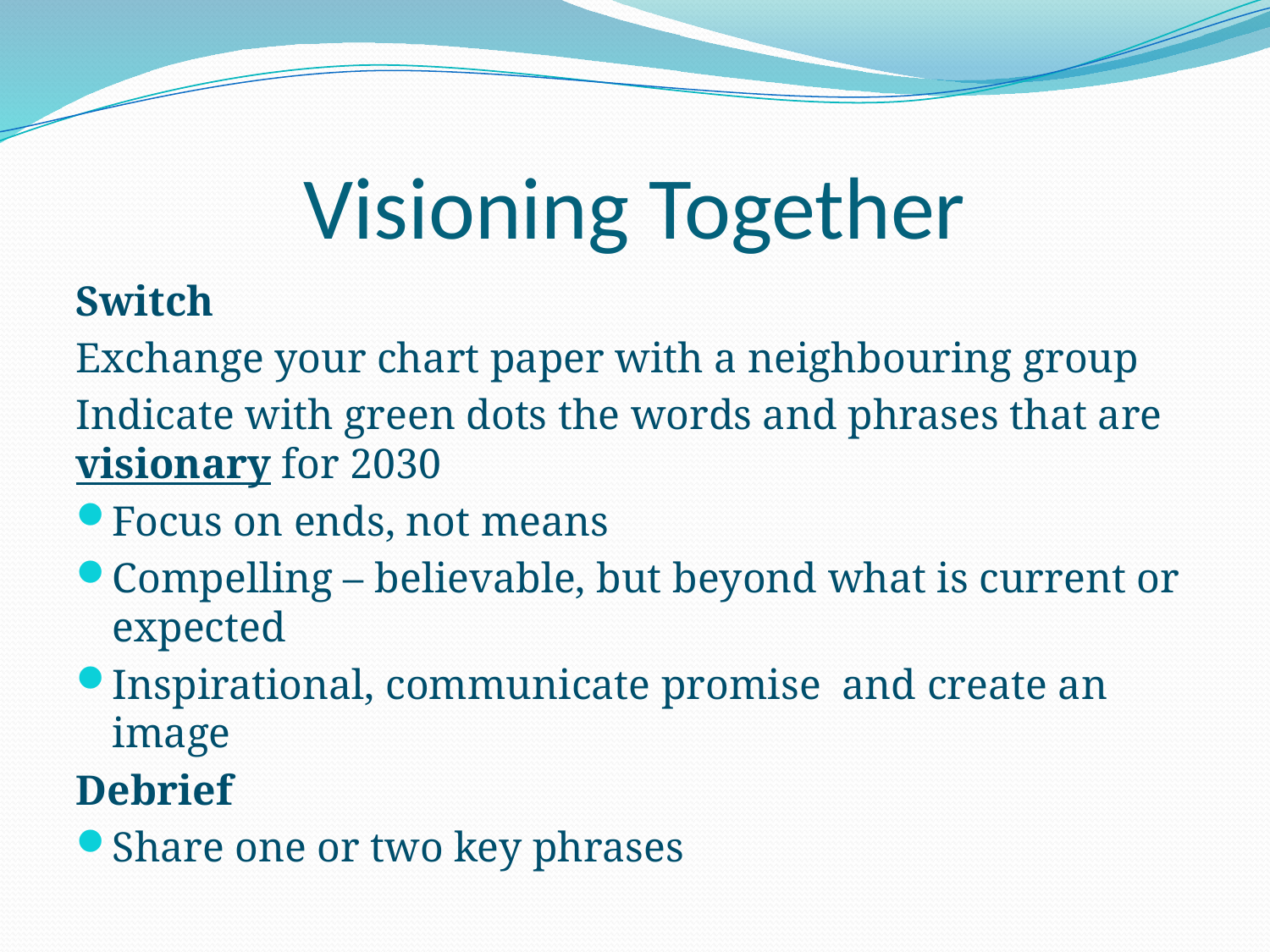

# Visioning Together
Switch
Exchange your chart paper with a neighbouring group
Indicate with green dots the words and phrases that are visionary for 2030
Focus on ends, not means
Compelling – believable, but beyond what is current or expected
Inspirational, communicate promise  and create an image
Debrief
Share one or two key phrases